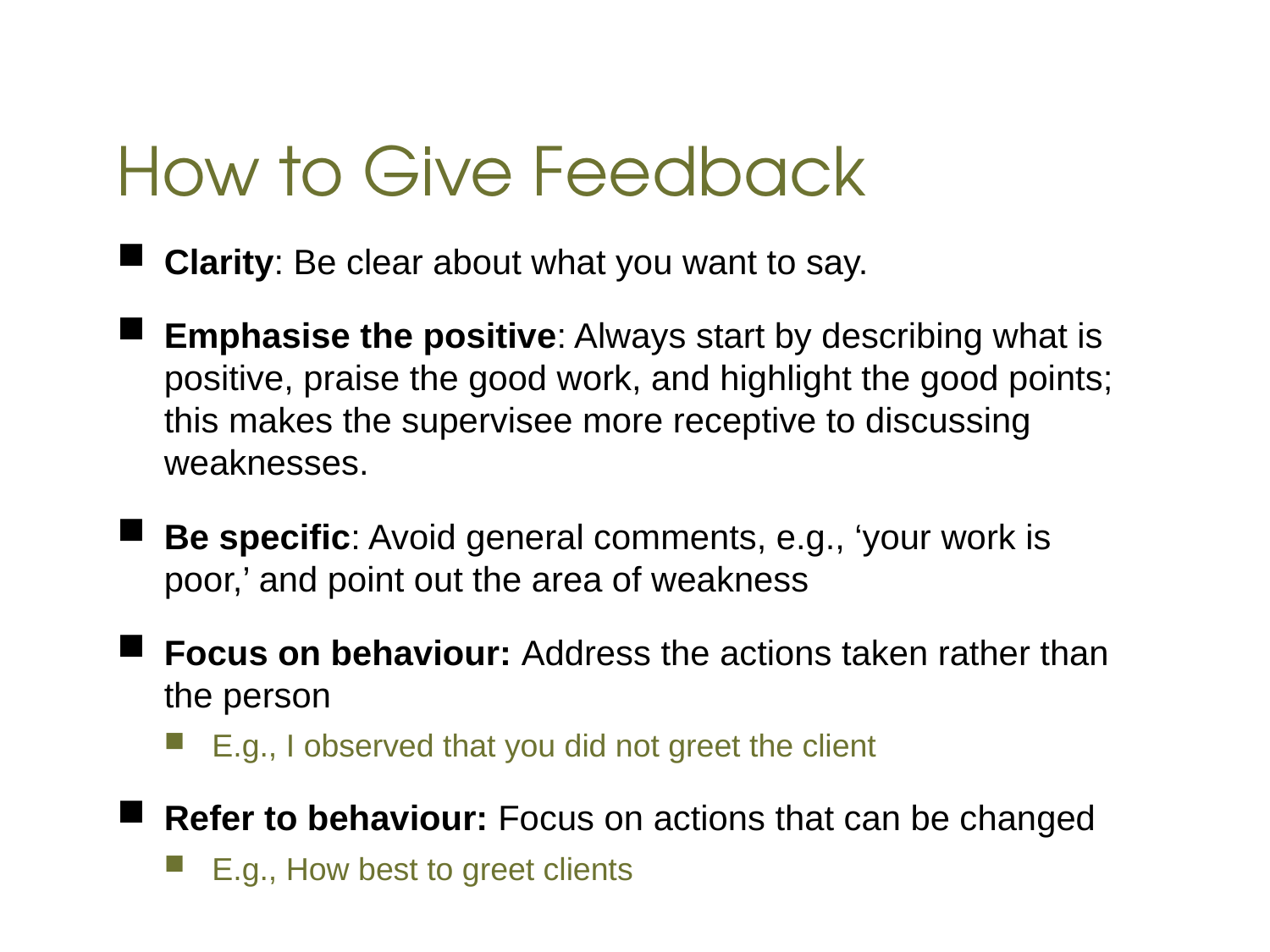

# How to Give Feedback
Clarity: Be clear about what you want to say.
Emphasise the positive: Always start by describing what is positive, praise the good work, and highlight the good points; this makes the supervisee more receptive to discussing weaknesses.
Be specific: Avoid general comments, e.g., ‘your work is poor,’ and point out the area of weakness
Focus on behaviour: Address the actions taken rather than the person
E.g., I observed that you did not greet the client
Refer to behaviour: Focus on actions that can be changed
E.g., How best to greet clients